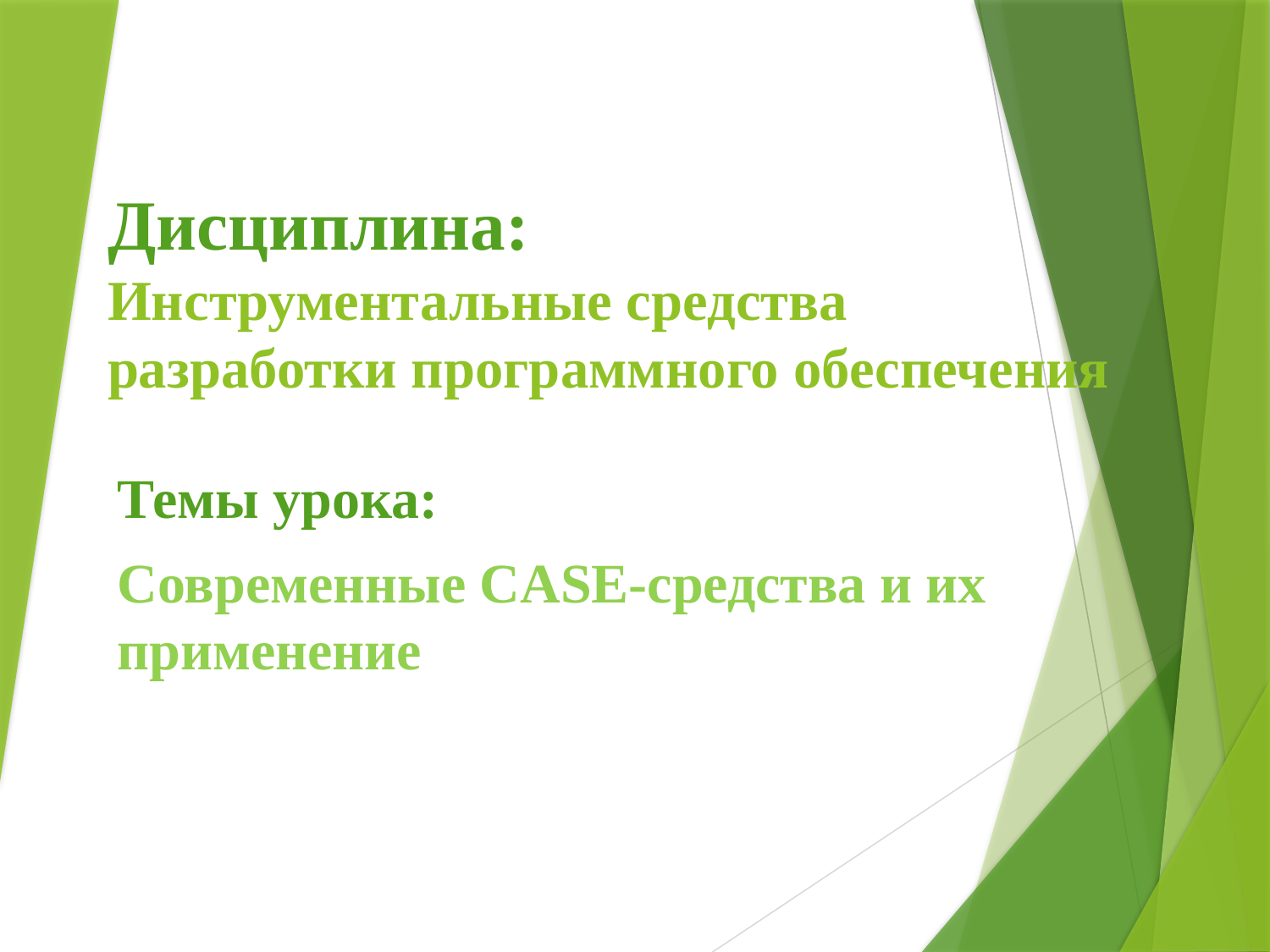

# Дисциплина: Инструментальные средства разработки программного обеспечения
Темы урока:
Современные CASE-средства и их применение